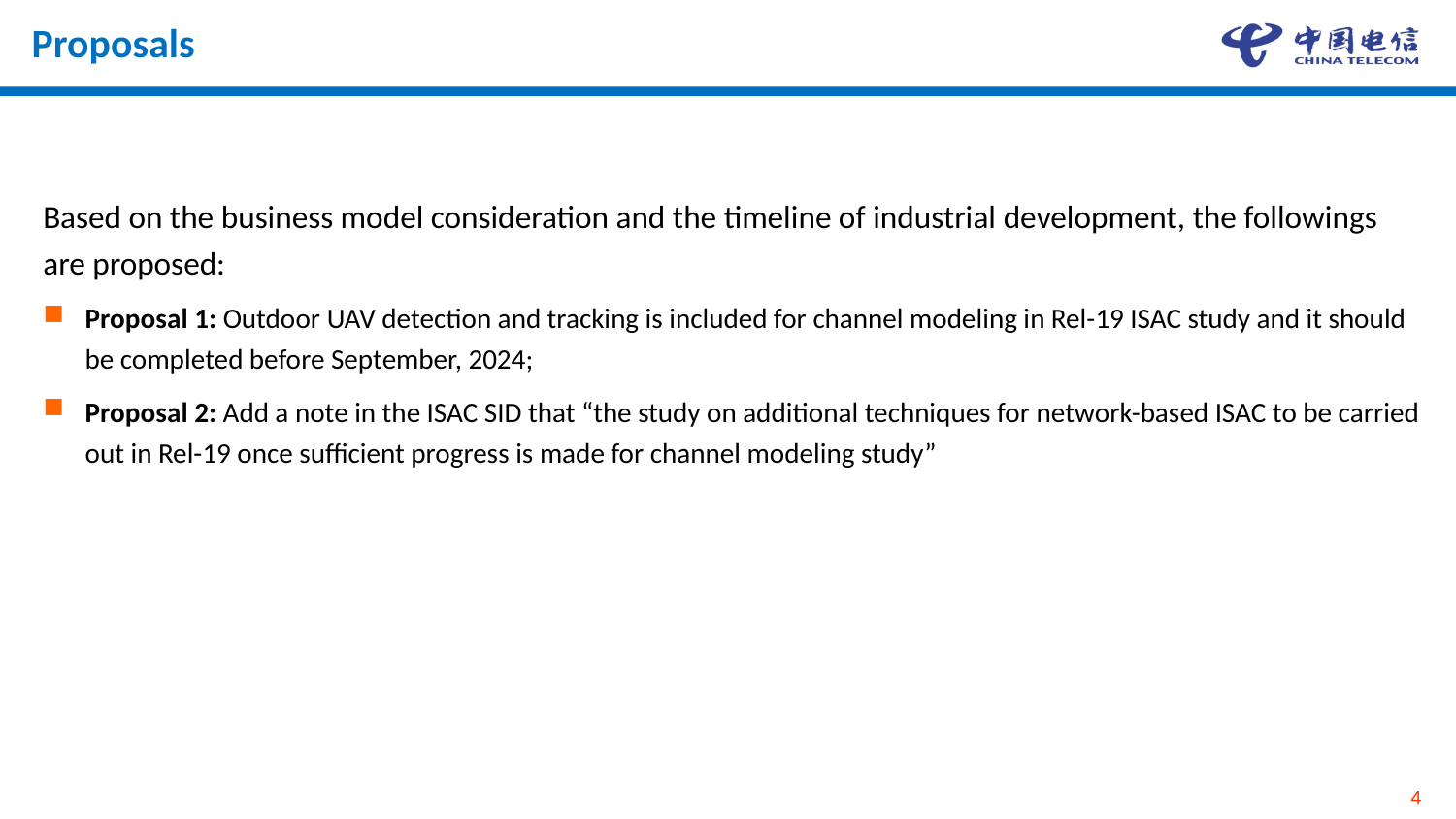

# Proposals
Based on the business model consideration and the timeline of industrial development, the followings are proposed:
Proposal 1: Outdoor UAV detection and tracking is included for channel modeling in Rel-19 ISAC study and it should be completed before September, 2024;
Proposal 2: Add a note in the ISAC SID that “the study on additional techniques for network-based ISAC to be carried out in Rel-19 once sufficient progress is made for channel modeling study”
4